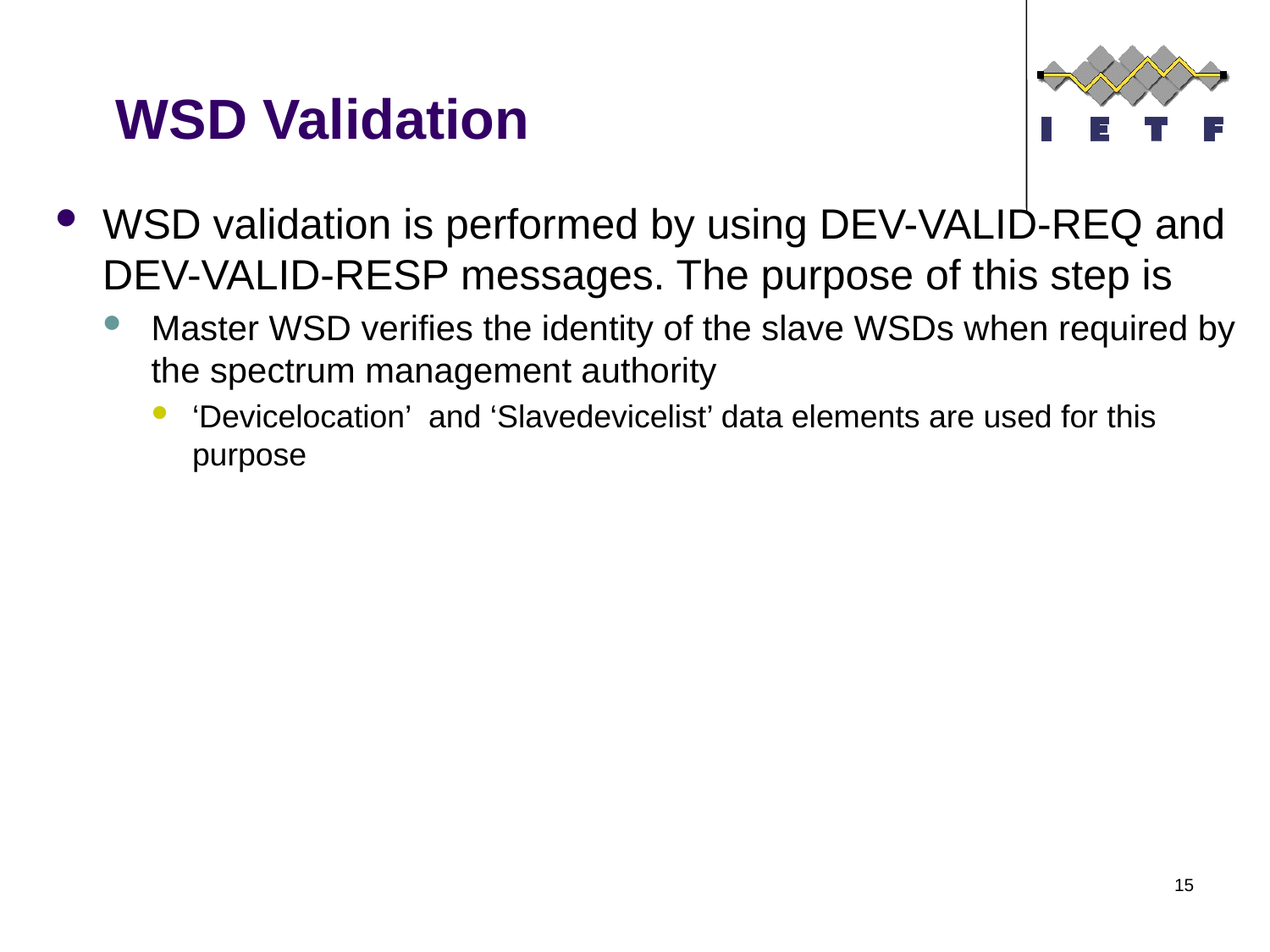

# WSD Validation
WSD validation is performed by using DEV-VALID-REQ and DEV-VALID-RESP messages. The purpose of this step is
Master WSD verifies the identity of the slave WSDs when required by the spectrum management authority
‘Devicelocation’  and ‘Slavedevicelist’ data elements are used for this purpose
15